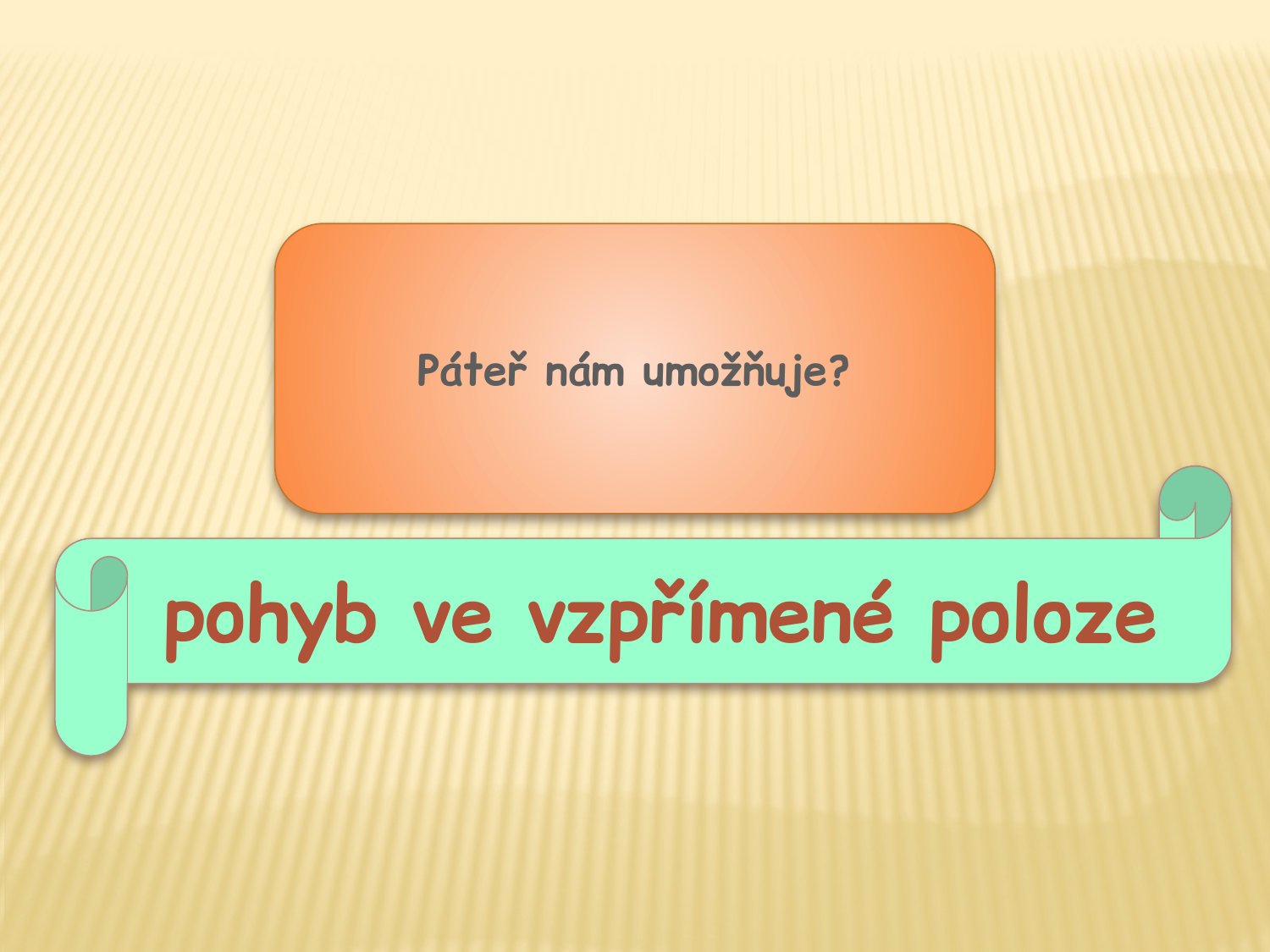

Páteř nám umožňuje?
pohyb ve vzpřímené poloze